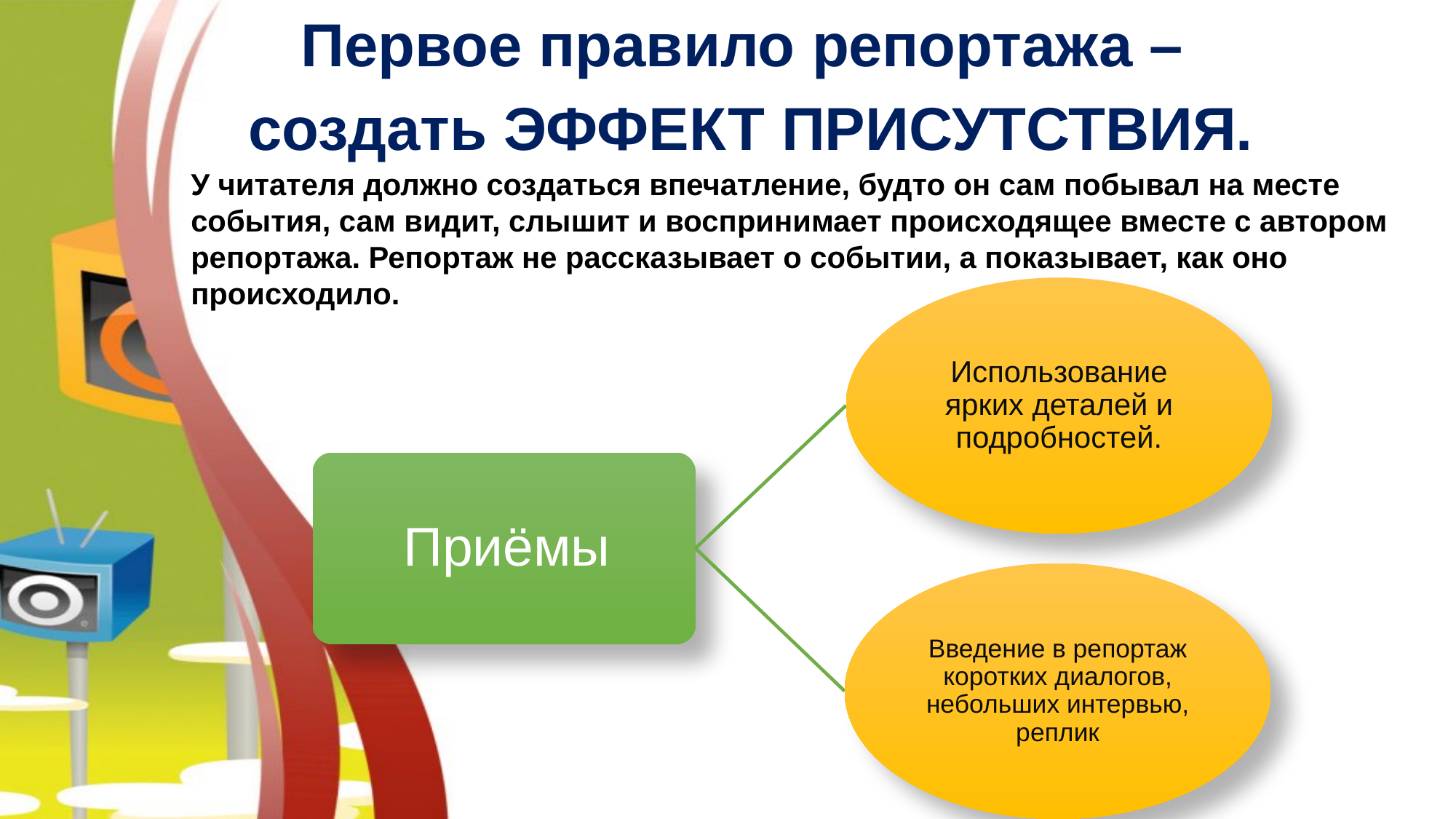

Первое правило репортажа –
создать ЭФФЕКТ ПРИСУТСТВИЯ.
У читателя должно создаться впечатление, будто он сам побывал на месте события, сам видит, слышит и воспринимает происходящее вместе с автором репортажа. Репортаж не рассказывает о событии, а показывает, как оно происходило.
Приёмы

Использование ярких деталей и подробностей.

Введение в репортаж коротких диалогов, небольших интервью, реплик